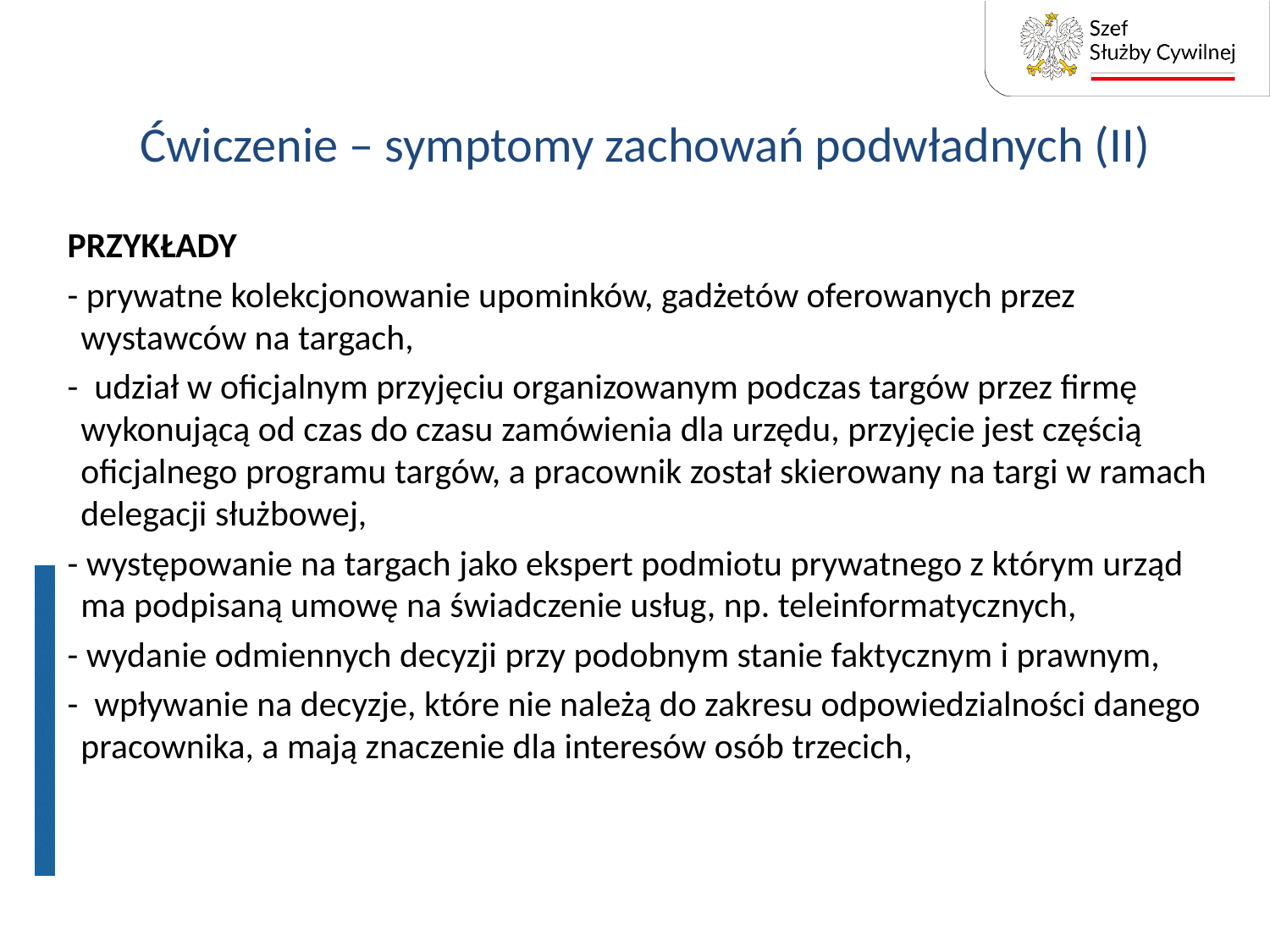

# Ćwiczenie – symptomy zachowań podwładnych (II)

PRZYKŁADY
- prywatne kolekcjonowanie upominków, gadżetów oferowanych przez wystawców na targach,
-  udział w oficjalnym przyjęciu organizowanym podczas targów przez firmę wykonującą od czas do czasu zamówienia dla urzędu, przyjęcie jest częścią oficjalnego programu targów, a pracownik został skierowany na targi w ramach delegacji służbowej,
- występowanie na targach jako ekspert podmiotu prywatnego z którym urząd ma podpisaną umowę na świadczenie usług, np. teleinformatycznych,
- wydanie odmiennych decyzji przy podobnym stanie faktycznym i prawnym,
-  wpływanie na decyzje, które nie należą do zakresu odpowiedzialności danego pracownika, a mają znaczenie dla interesów osób trzecich,